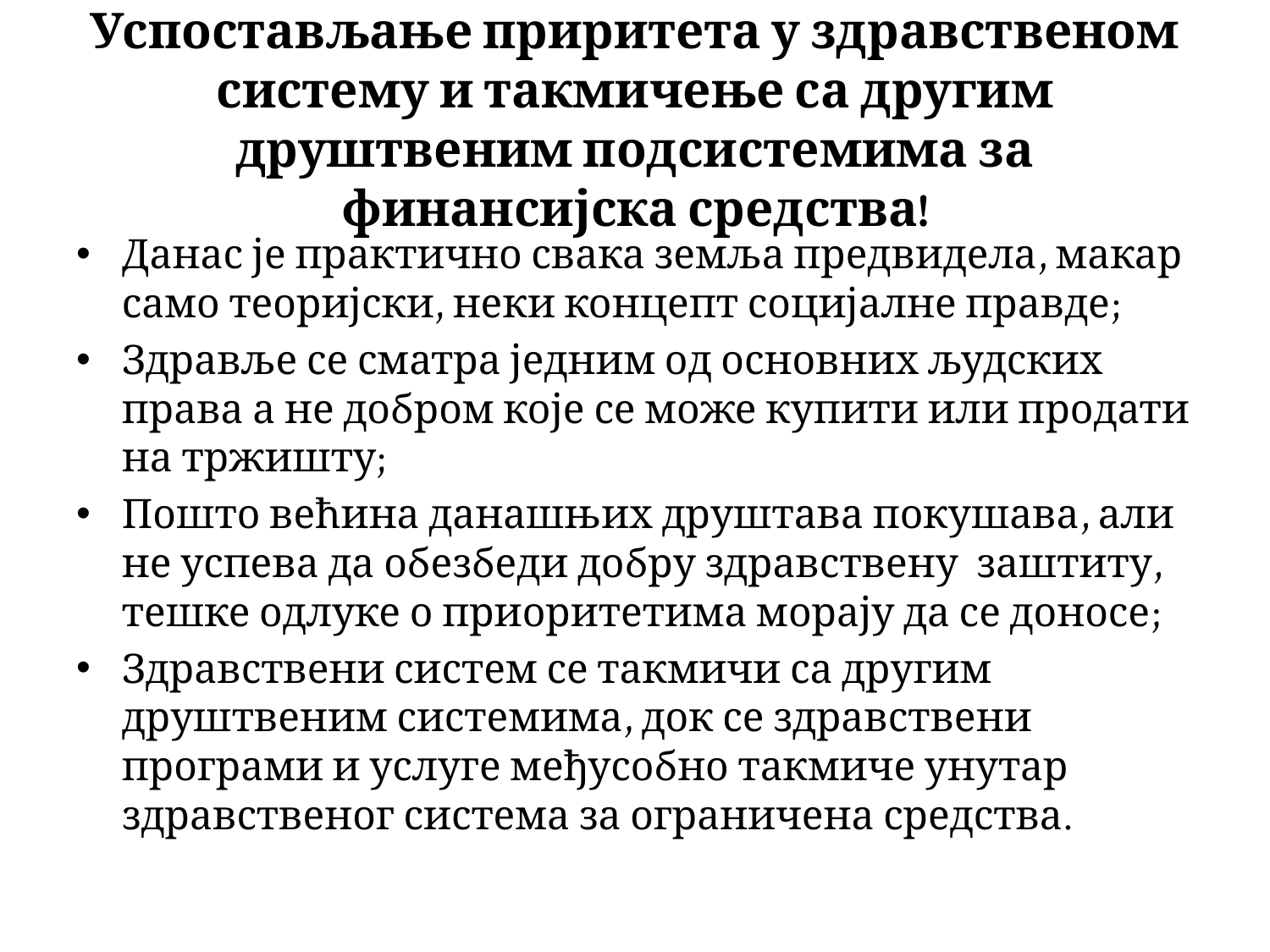

# Успостављање приритета у здравственом систему и такмичење са другим друштвеним подсистемима за финансијска средства!
Данас је практично свака земља предвидела, макар само теоријски, неки концепт социјалне правде;
Здравље се сматра једним од основних људских права а не добром које се може купити или продати на тржишту;
Пошто већина данашњих друштава покушава, али не успева да обезбеди добру здравствену  заштиту, тешке одлуке о приоритетима морају да се доносе;
Здравствени систем се такмичи са другим друштвеним системима, док се здравствени програми и услуге међусобно такмиче унутар здравственог система за ограничена средства.